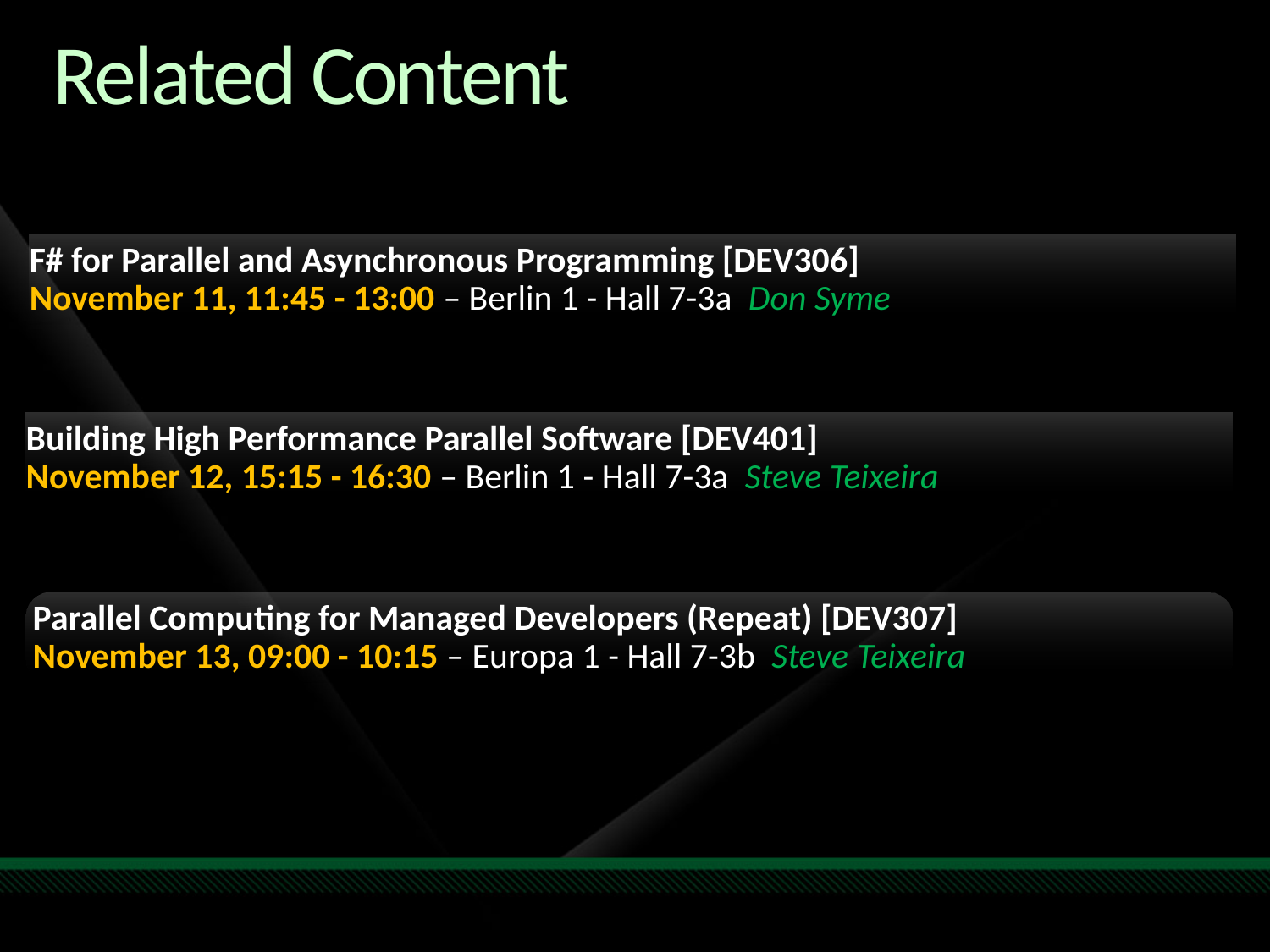

# Related Content
F# for Parallel and Asynchronous Programming [DEV306]
November 11, 11:45 - 13:00 – Berlin 1 - Hall 7-3a  Don Syme
Building High Performance Parallel Software [DEV401]
November 12, 15:15 - 16:30 – Berlin 1 - Hall 7-3a  Steve Teixeira
Parallel Computing for Managed Developers (Repeat) [DEV307]
November 13, 09:00 - 10:15 – Europa 1 - Hall 7-3b  Steve Teixeira